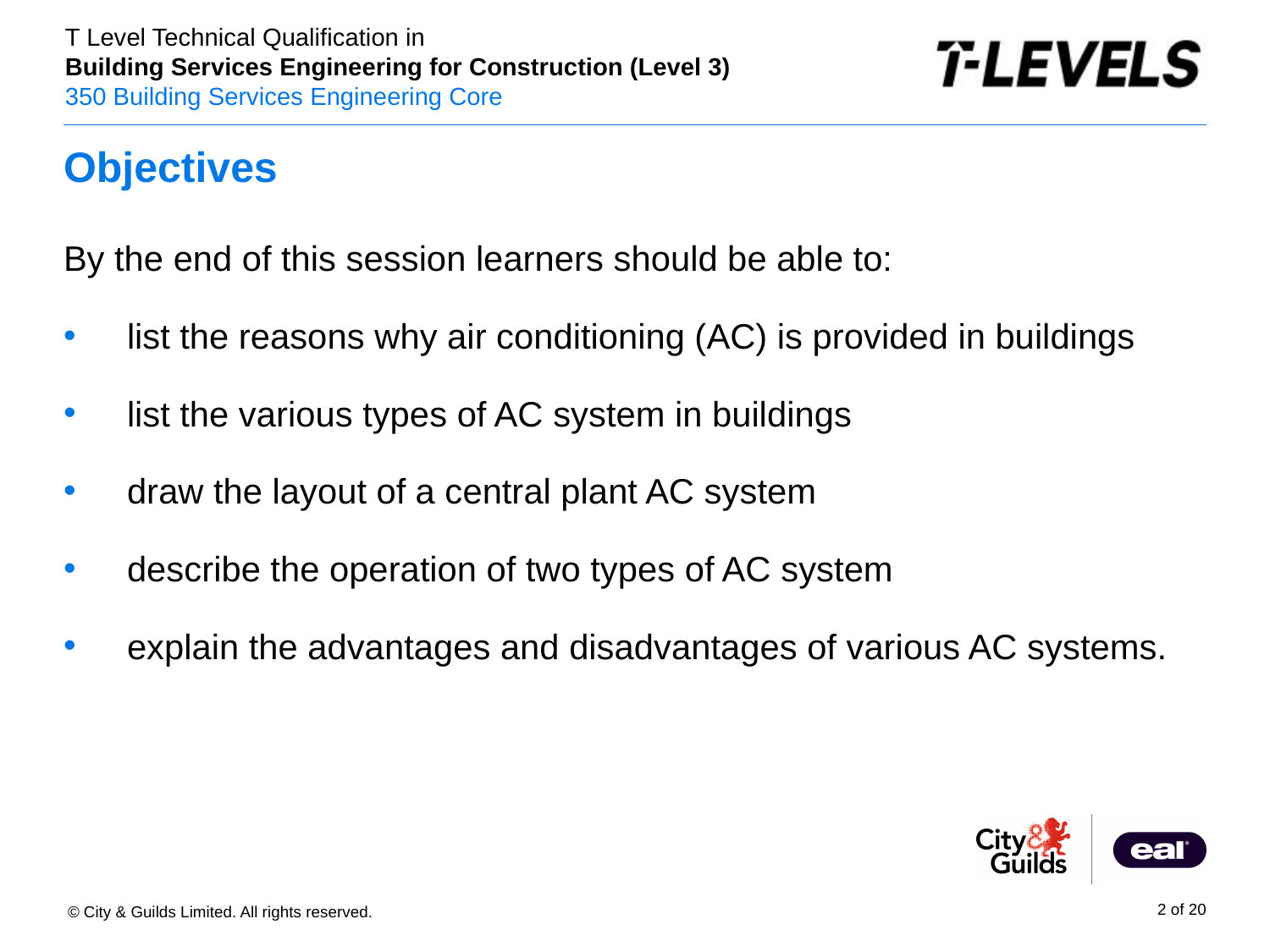

# Objectives
By the end of this session learners should be able to:
list the reasons why air conditioning (AC) is provided in buildings
list the various types of AC system in buildings
draw the layout of a central plant AC system
describe the operation of two types of AC system
explain the advantages and disadvantages of various AC systems.